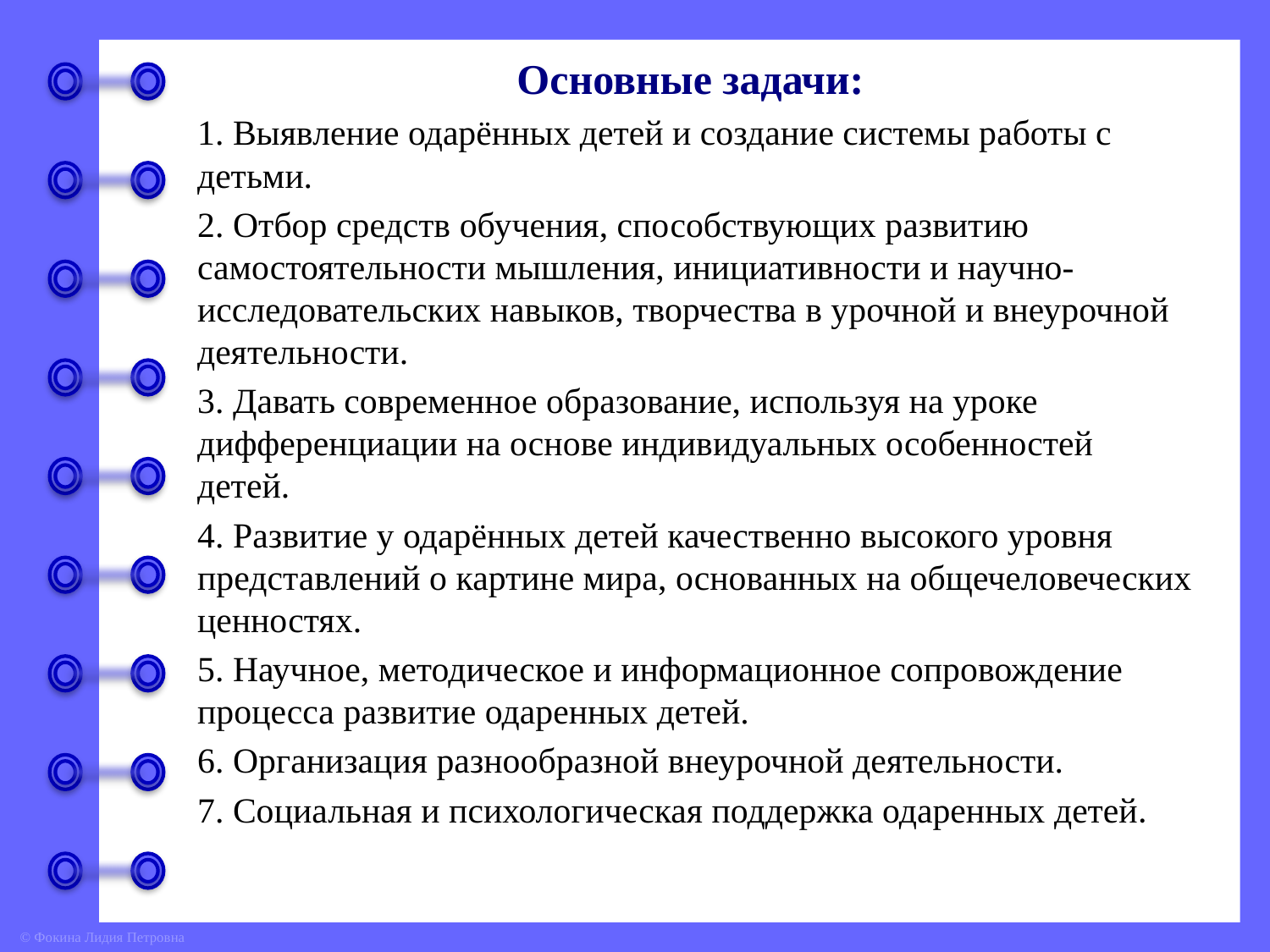

Основные задачи:
1. Выявление одарённых детей и создание системы работы с детьми.
2. Отбор средств обучения, способствующих развитию самостоятельности мышления, инициативности и научно-исследовательских навыков, творчества в урочной и внеурочной деятельности.
3. Давать современное образование, используя на уроке дифференциации на основе индивидуальных особенностей детей.
4. Развитие у одарённых детей качественно высокого уровня представлений о картине мира, основанных на общечеловеческих ценностях.
5. Научное, методическое и информационное сопровождение процесса развитие одаренных детей.
6. Организация разнообразной внеурочной деятельности.
7. Социальная и психологическая поддержка одаренных детей.